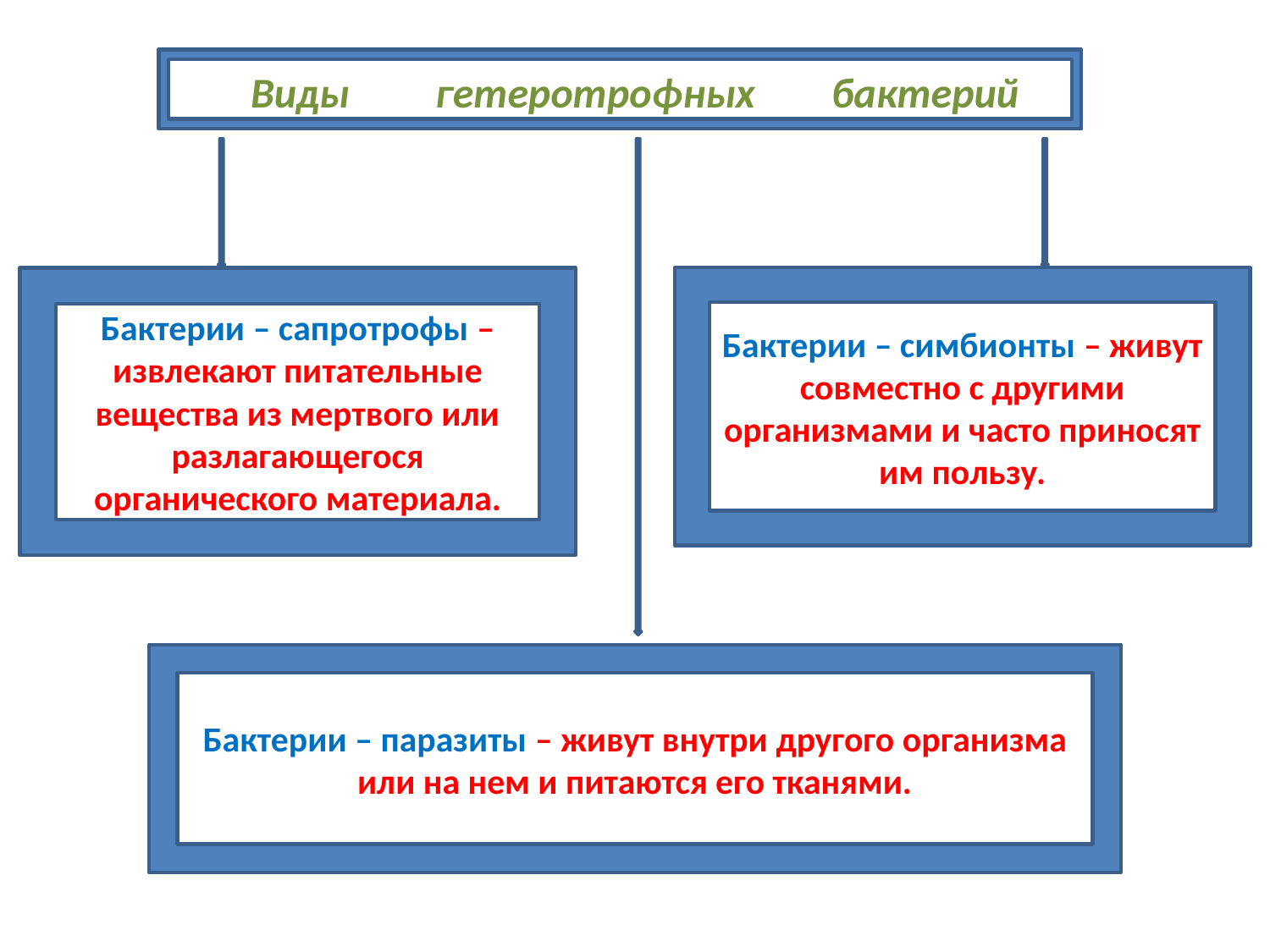

Виды         гетеротрофных        бактерий

Бактерии – сапротрофы – извлекают питательные вещества из мертвого или разлагающегося органического материала.
Бактерии – симбионты – живут совместно с другими организмами и часто приносят им пользу.
Бактерии – паразиты – живут внутри другого организма или на нем и питаются его тканями.